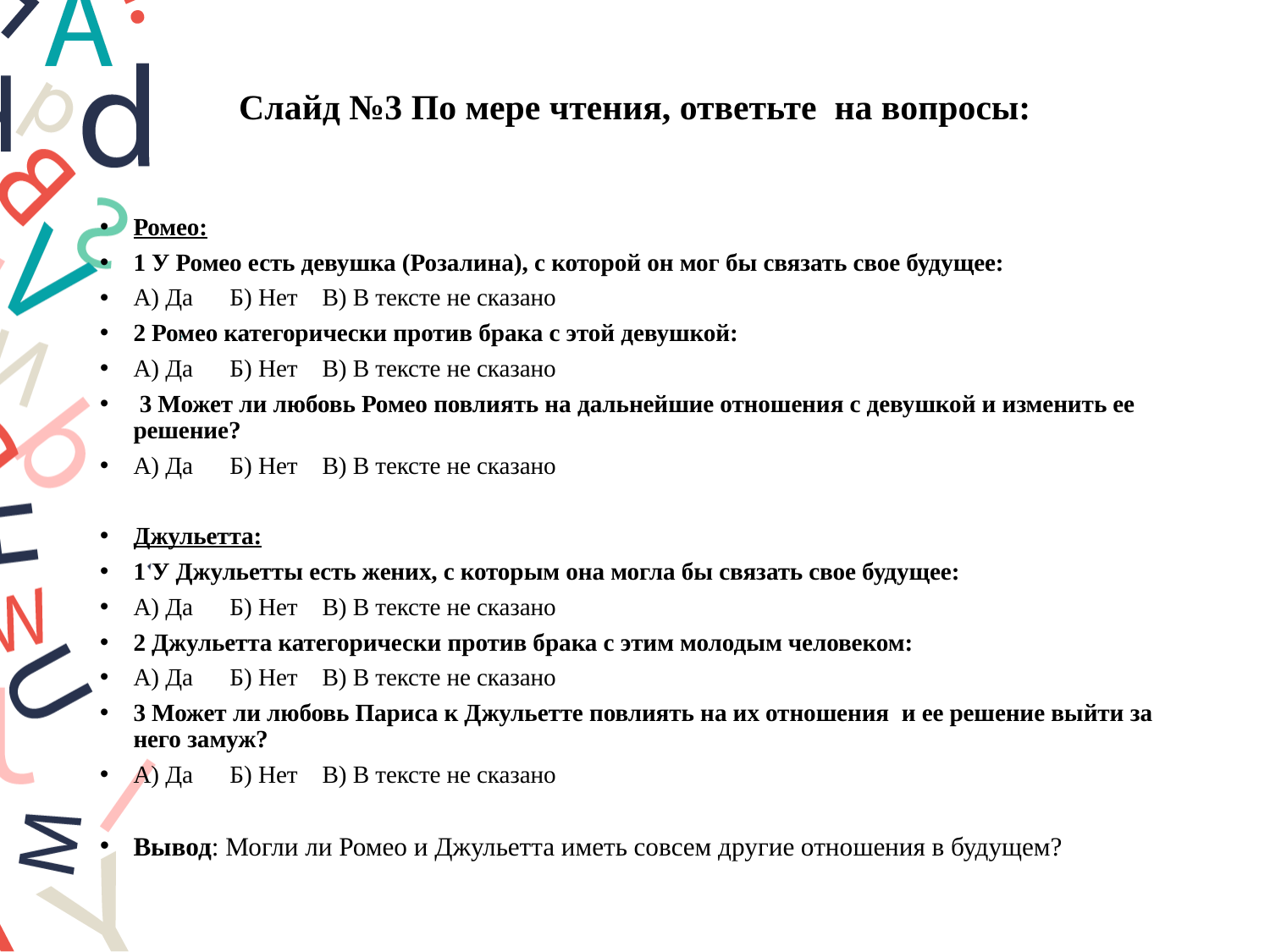

# Слайд №3 По мере чтения, ответьте  на вопросы:

Ромео:
1 У Ромео есть девушка (Розалина), с которой он мог бы связать свое будущее:
А) Да      Б) Нет    В) В тексте не сказано
2 Ромео категорически против брака с этой девушкой:
А) Да      Б) Нет    В) В тексте не сказано
 3 Может ли любовь Ромео повлиять на дальнейшие отношения с девушкой и изменить ее решение?
А) Да      Б) Нет    В) В тексте не сказано

Джульетта:
1 У Джульетты есть жених, с которым она могла бы связать свое будущее:
А) Да      Б) Нет    В) В тексте не сказано
2 Джульетта категорически против брака с этим молодым человеком:
А) Да      Б) Нет    В) В тексте не сказано
3 Может ли любовь Париса к Джульетте повлиять на их отношения  и ее решение выйти за него замуж?
А) Да      Б) Нет    В) В тексте не сказано

Вывод: Могли ли Ромео и Джульетта иметь совсем другие отношения в будущем?